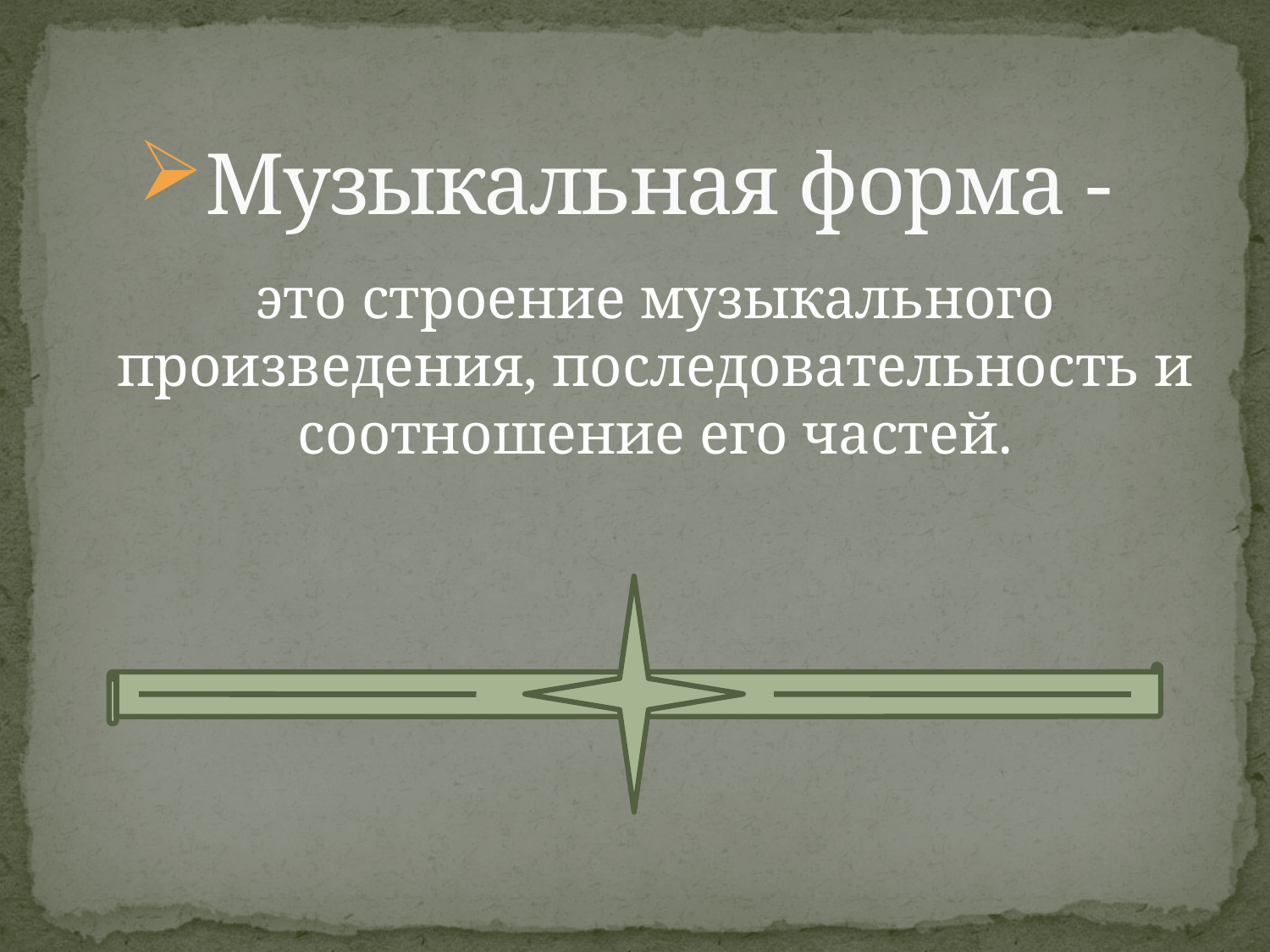

# Музыкальная форма -
это строение музыкального произведения, последовательность и соотношение его частей.